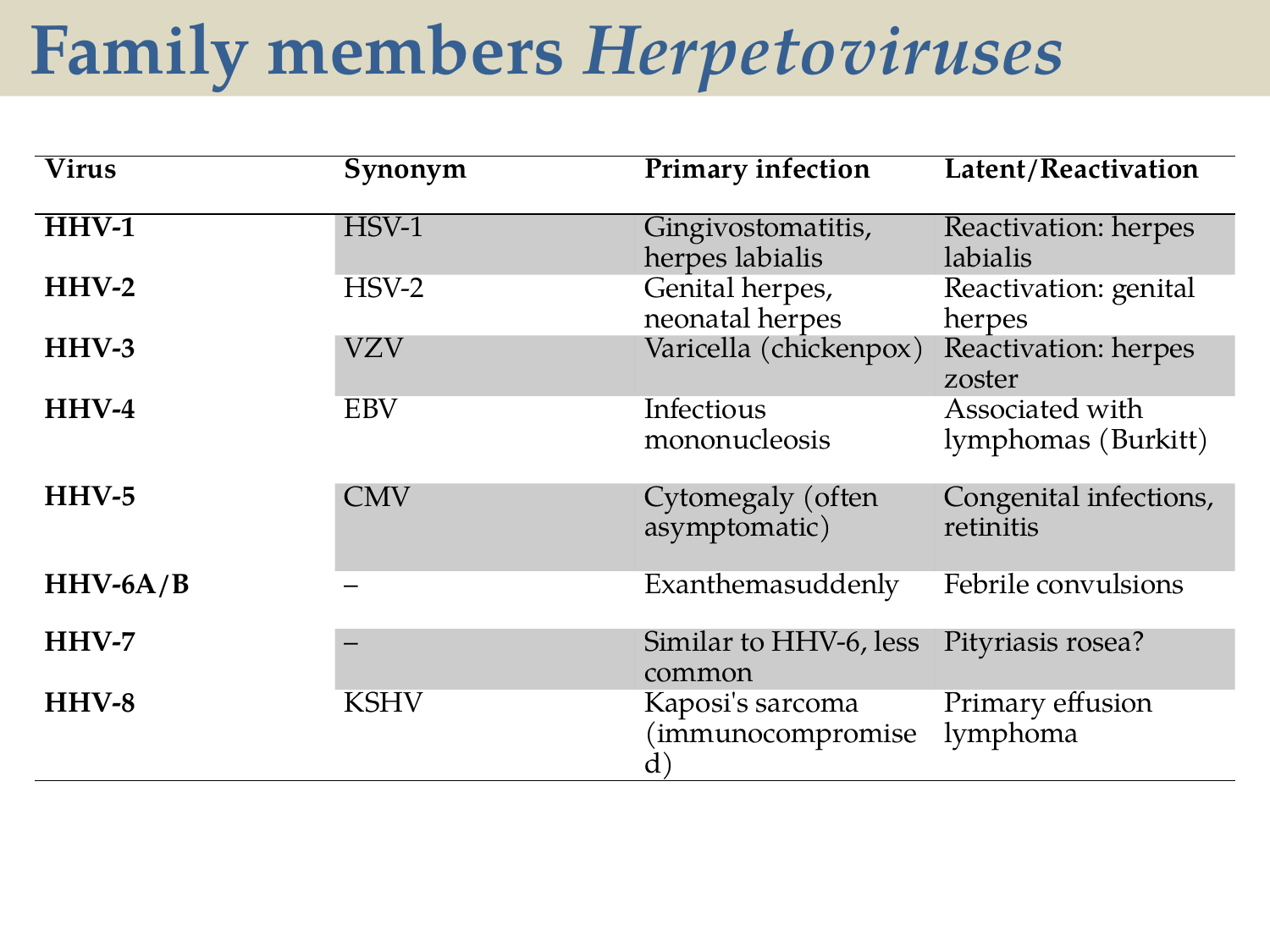

# Family members Herpetoviruses
| Virus | Synonym | Primary infection | Latent/Reactivation |
| --- | --- | --- | --- |
| HHV-1 | HSV-1 | Gingivostomatitis, herpes labialis | Reactivation: herpes labialis |
| HHV-2 | HSV-2 | Genital herpes, neonatal herpes | Reactivation: genital herpes |
| HHV-3 | VZV | Varicella (chickenpox) | Reactivation: herpes zoster |
| HHV-4 | EBV | Infectious mononucleosis | Associated with lymphomas (Burkitt) |
| HHV-5 | CMV | Cytomegaly (often asymptomatic) | Congenital infections, retinitis |
| HHV-6A/B | – | Exanthemasuddenly | Febrile convulsions |
| HHV-7 | – | Similar to HHV-6, less common | Pityriasis rosea? |
| HHV-8 | KSHV | Kaposi's sarcoma (immunocompromised) | Primary effusion lymphoma |